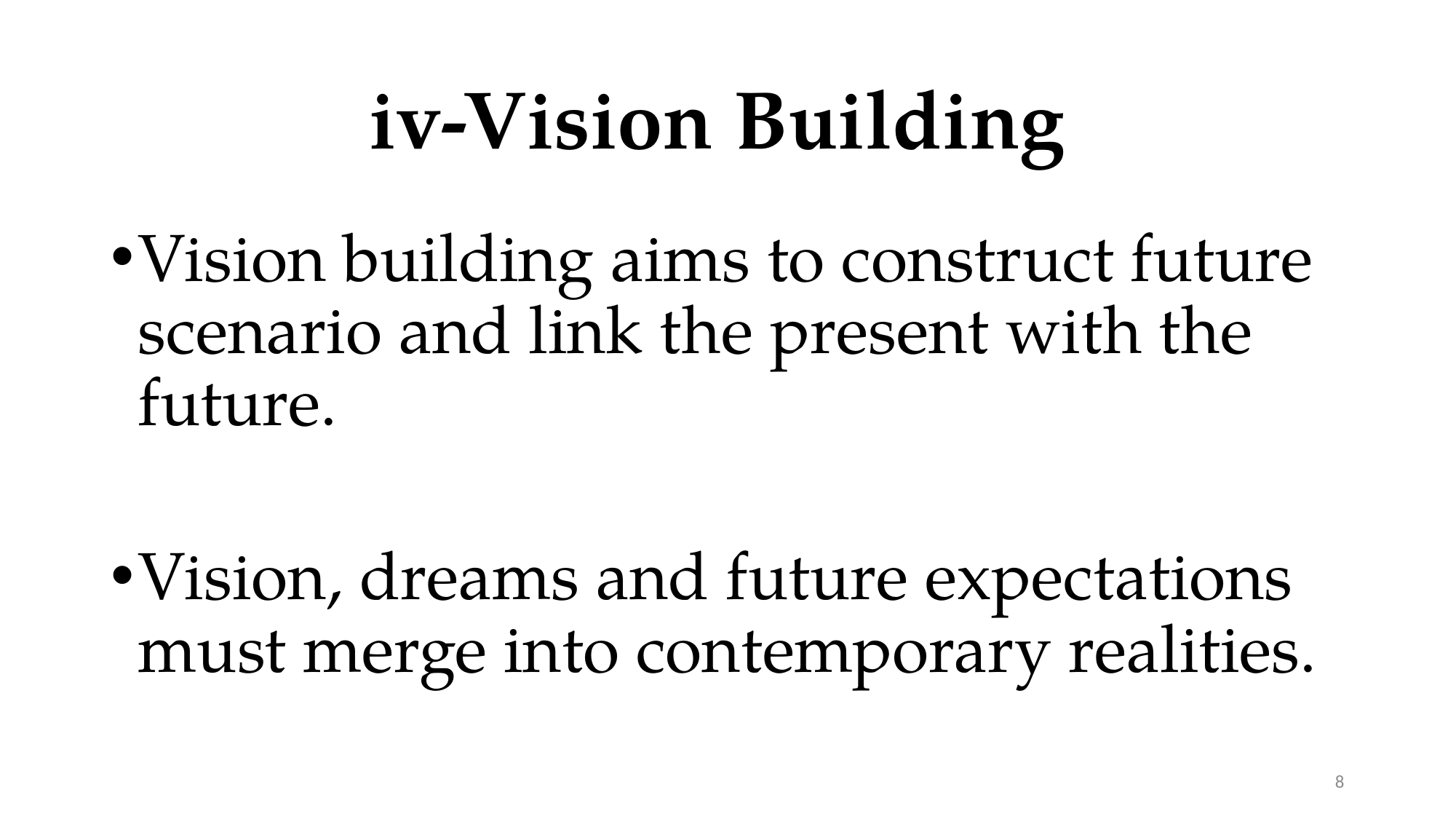

# iv-Vision Building
Vision building aims to construct future scenario and link the present with the future.

Vision, dreams and future expectations must merge into contemporary realities.
8